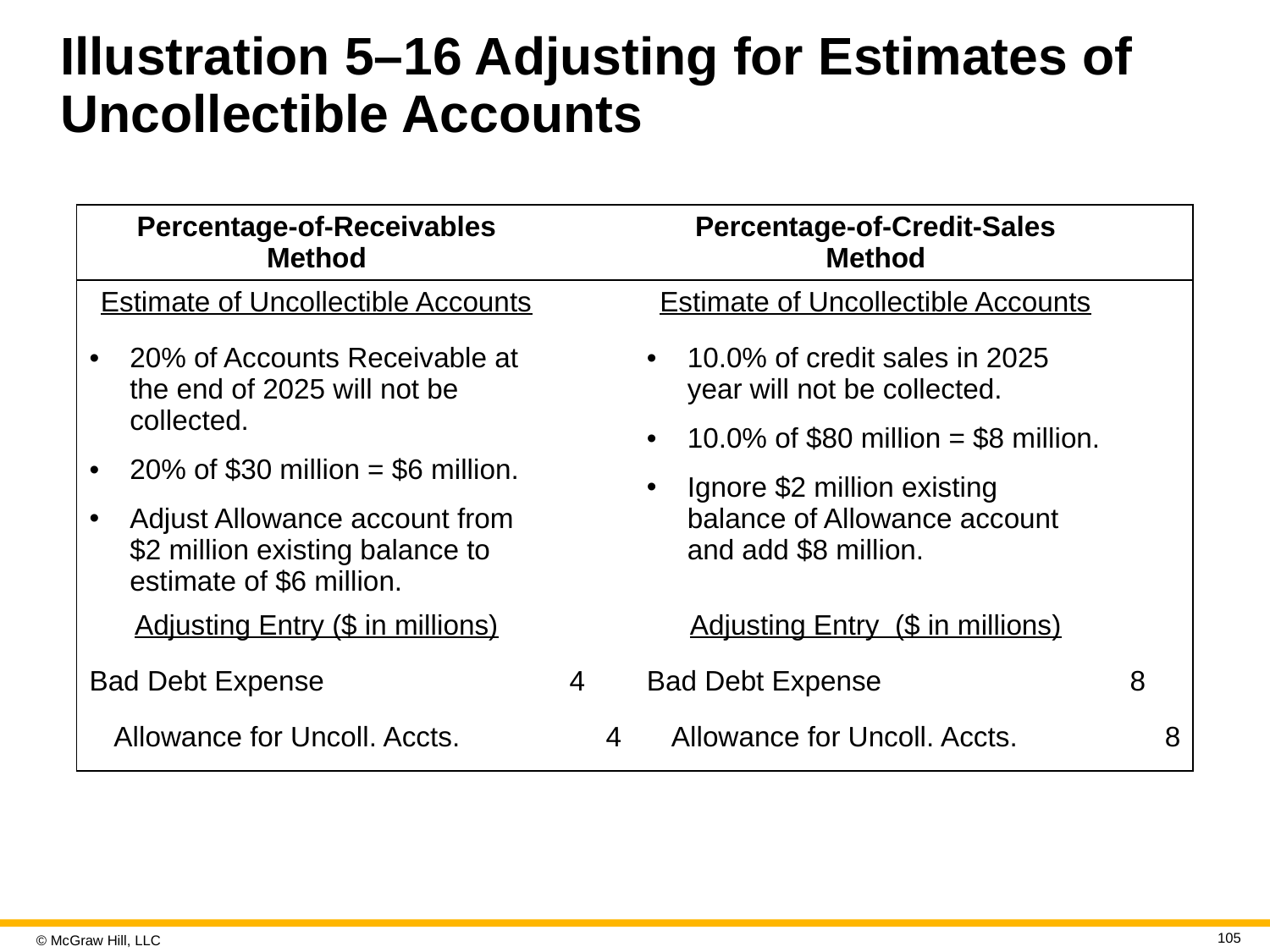

# Illustration 5–16 Adjusting for Estimates of Uncollectible Accounts
| Percentage-of-Receivables Method |  | Percentage-of-Credit-Sales Method |  |
| --- | --- | --- | --- |
| Estimate of Uncollectible Accounts |  | Estimate of Uncollectible Accounts |  |
| 20% of Accounts Receivable at the end of 2025 will not be collected. 20% of $30 million = $6 million. Adjust Allowance account from $2 million existing balance to estimate of $6 million. |  | 10.0% of credit sales in 2025 year will not be collected. 10.0% of $80 million = $8 million. Ignore $2 million existing balance of Allowance account and add $8 million. |  |
| Adjusting Entry ($ in millions) |  | Adjusting Entry ($ in millions) |  |
| Bad Debt Expense | 4 | Bad Debt Expense | 8 |
| Allowance for Uncoll. Accts. | 4 | Allowance for Uncoll. Accts. | 8 |
105